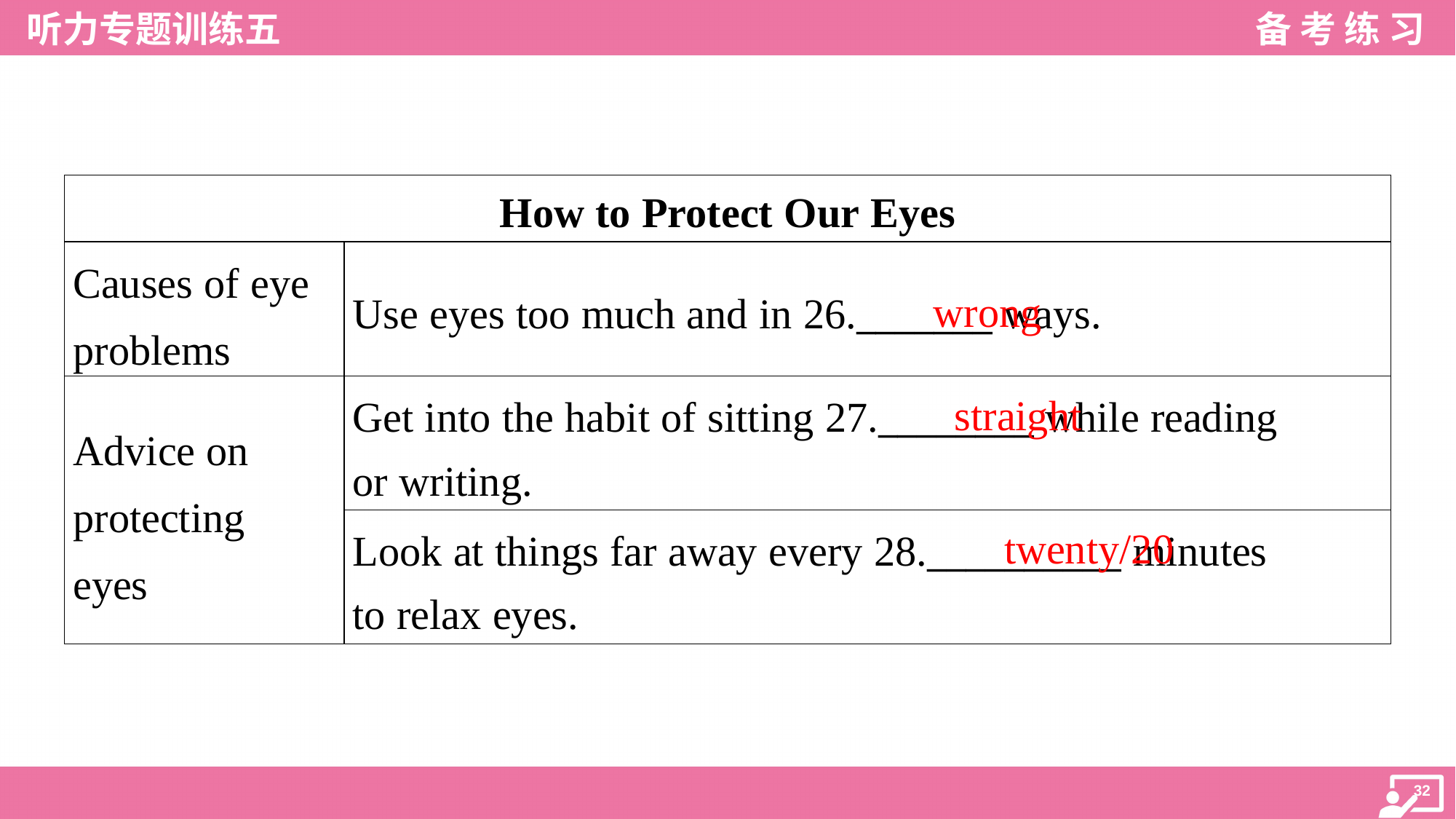

| How to Protect Our Eyes |  |  |
| --- | --- | --- |
| Causes of eye problems | Use eyes too much and in 26.\_\_\_\_\_\_\_ ways. |  |
| Advice on protecting eyes | Get into the habit of sitting 27.\_\_\_\_\_\_\_\_ while reading or writing. |  |
|  | Look at things far away every 28.\_\_\_\_\_\_\_\_\_\_ minutes to relax eyes. |  |
wrong
straight
twenty/20